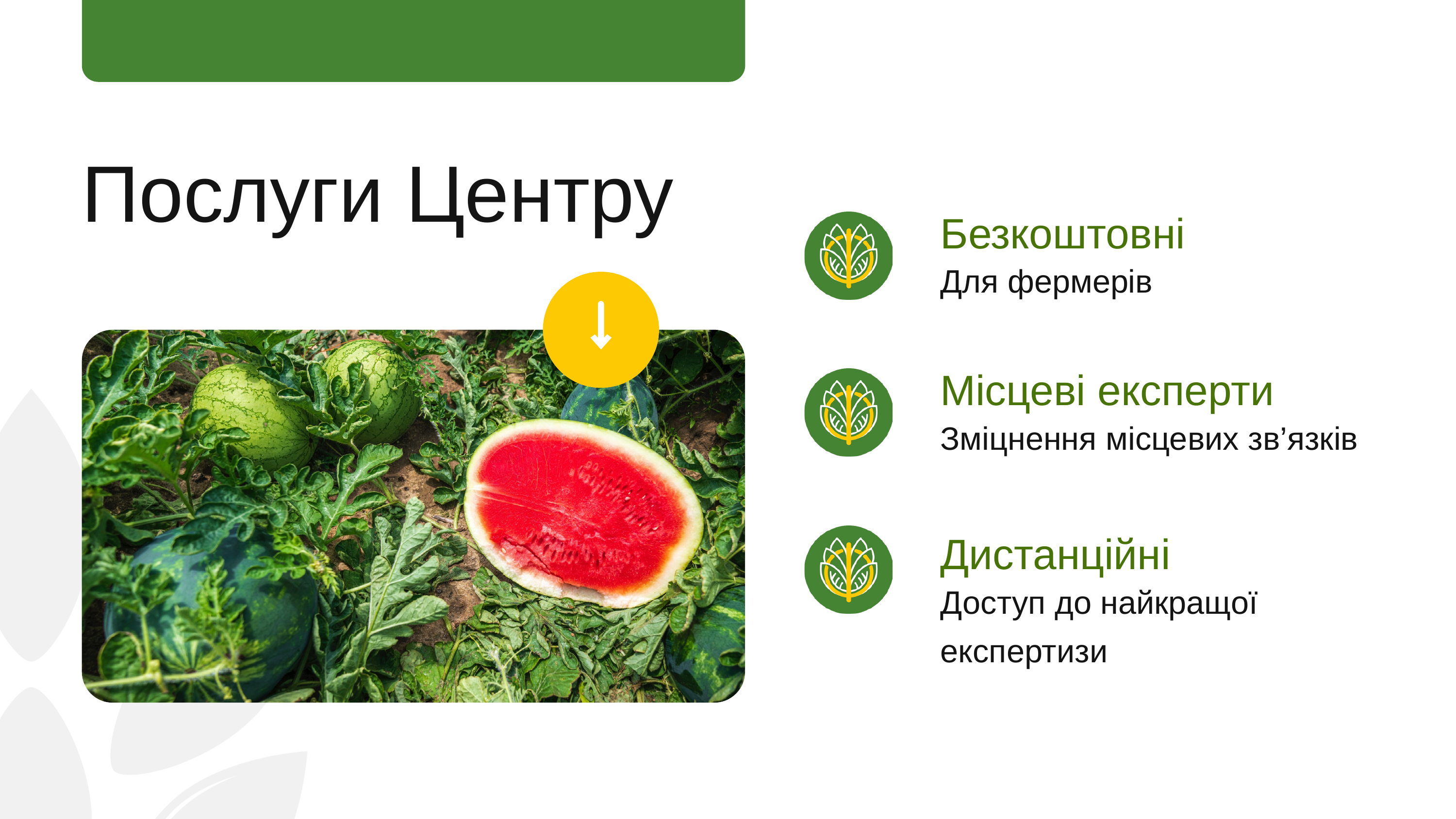

Послуги Центру
Безкоштовні

Для фермерів

Місцеві експерти

Зміцнення місцевих зв’язків

Дистанційні
Доступ до найкращої експертизи
04